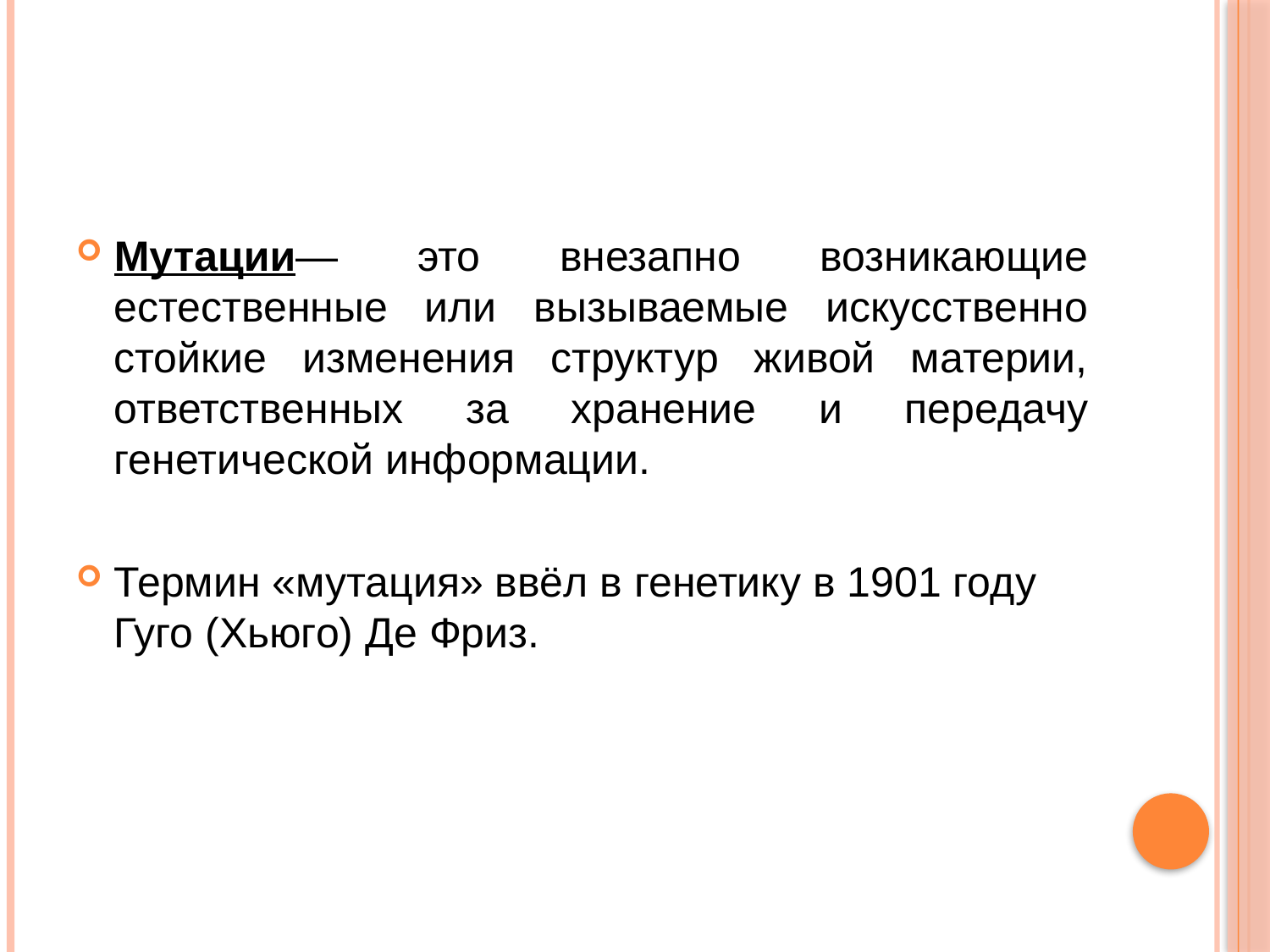

#
Мутации— это внезапно возникающие естественные или вызываемые искусственно стойкие изменения структур живой материи, ответственных за хранение и передачу генетической информации.

Термин «мутация» ввёл в генетику в 1901 году Гуго (Хьюго) Де Фриз.